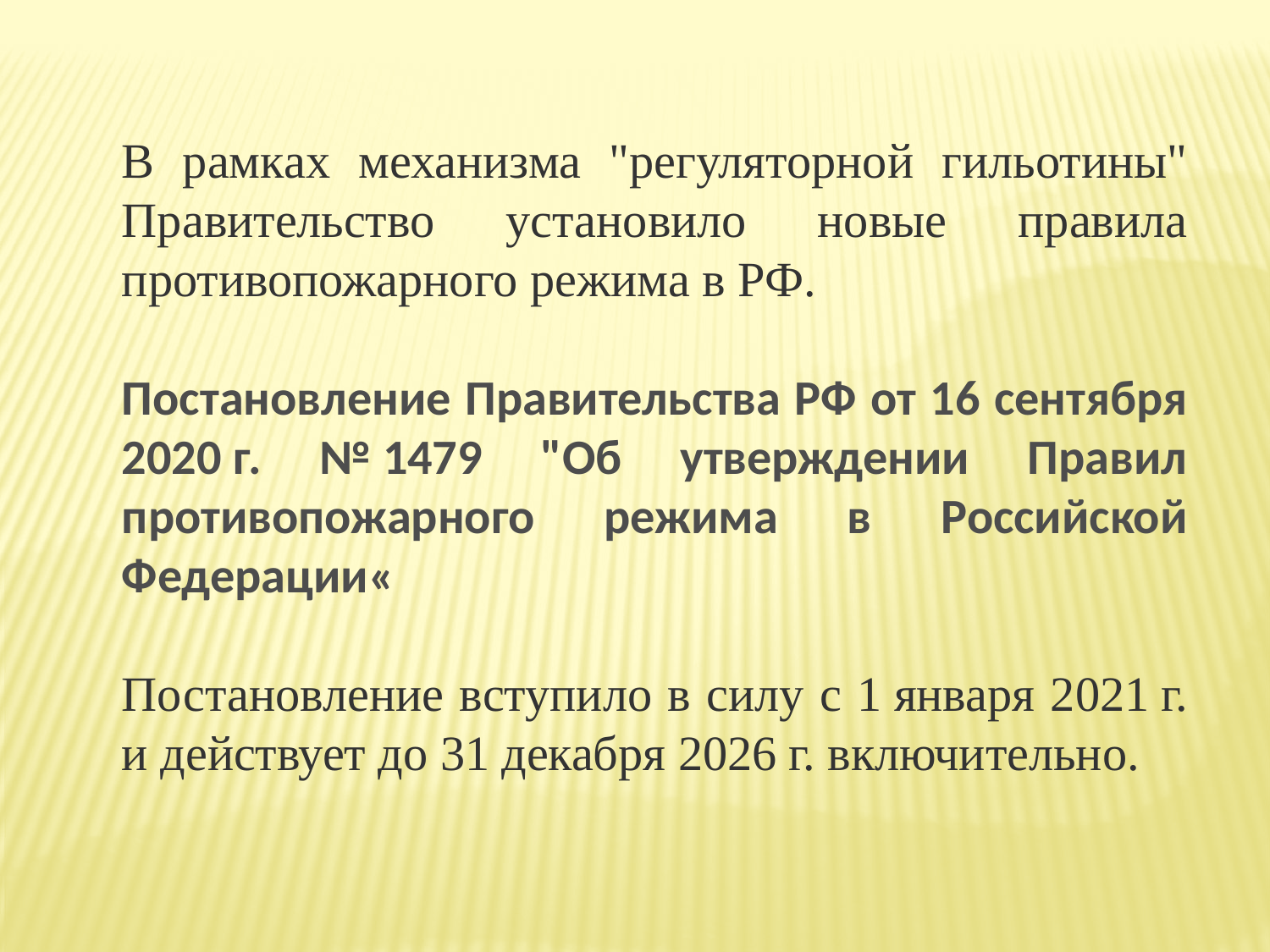

В рамках механизма "регуляторной гильотины" Правительство установило новые правила противопожарного режима в РФ.

Постановление Правительства РФ от 16 сентября 2020 г. № 1479 "Об утверждении Правил противопожарного режима в Российской Федерации«

Постановление вступило в силу с 1 января 2021 г. и действует до 31 декабря 2026 г. включительно.